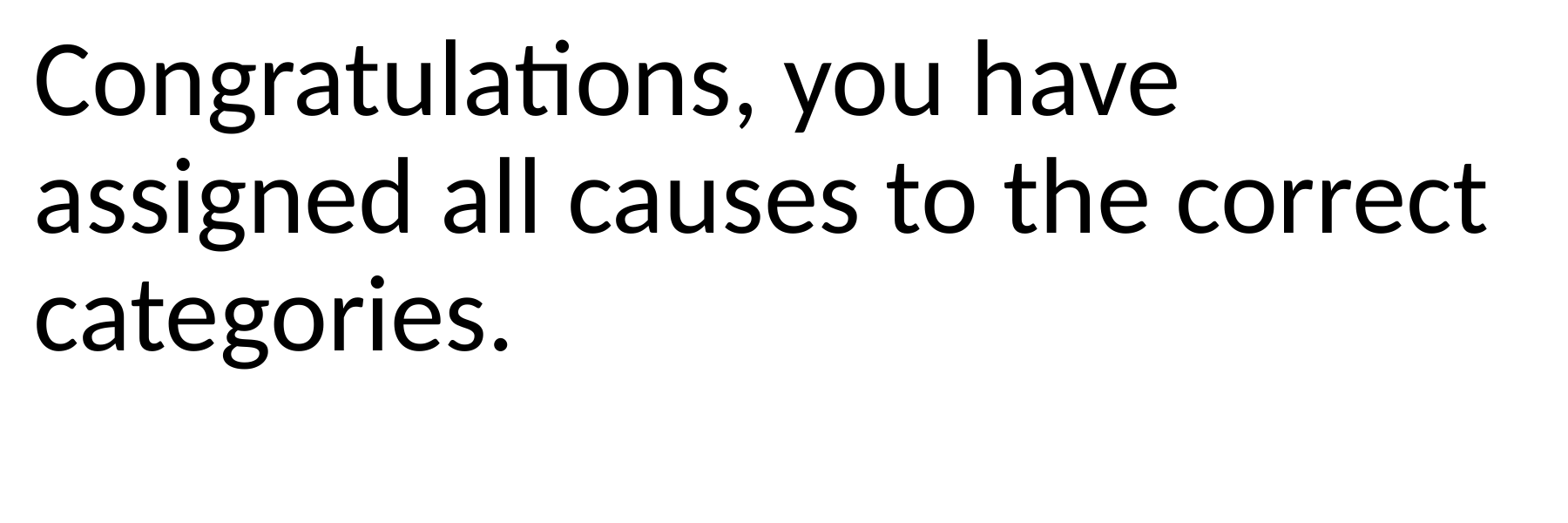

Congratulations, you have assigned all causes to the correct categories.